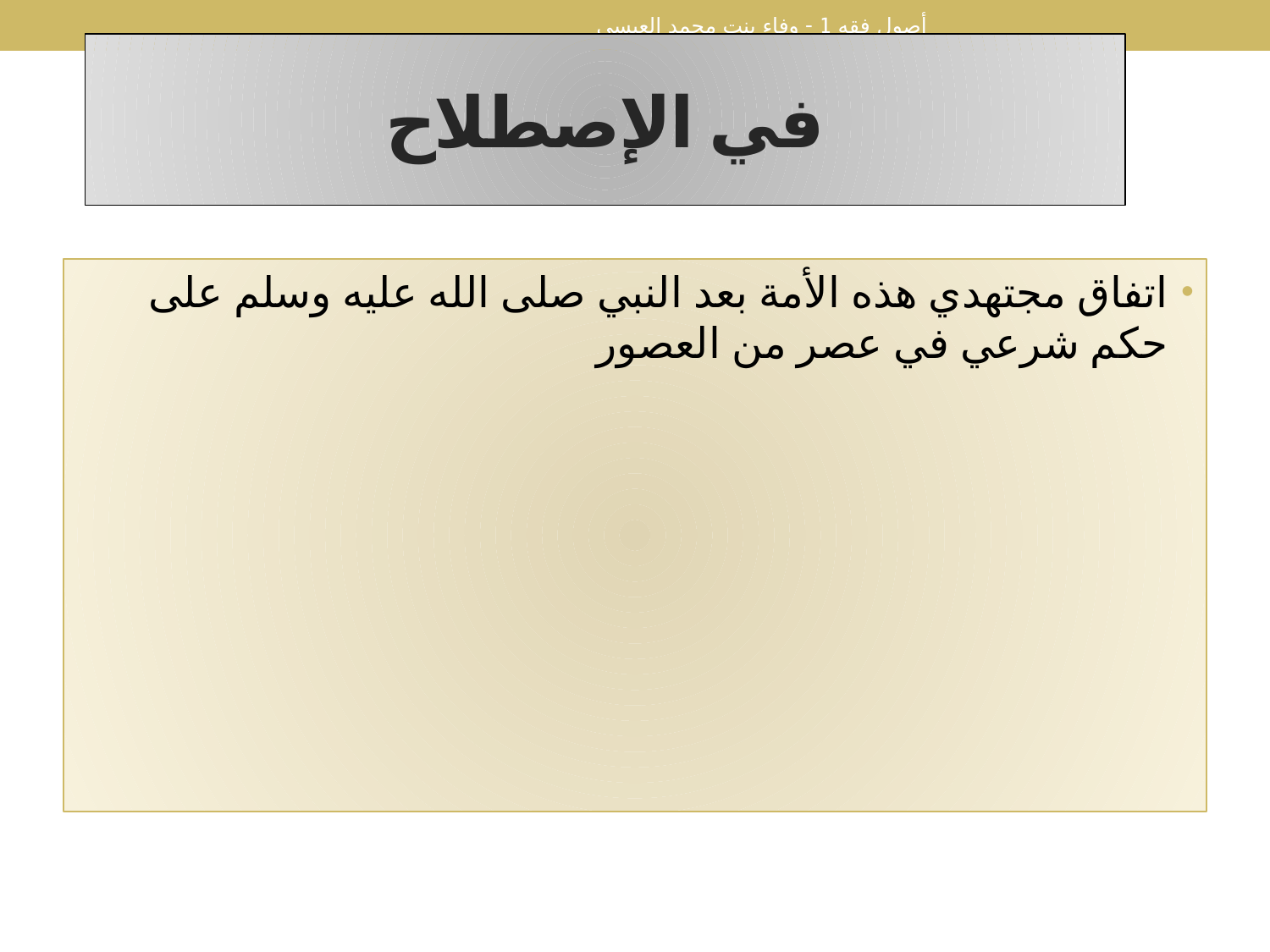

أصول فقه 1 - وفاء بنت محمد العيسى
# في الإصطلاح
اتفاق مجتهدي هذه الأمة بعد النبي صلى الله عليه وسلم على  حكم شرعي في عصر من العصور